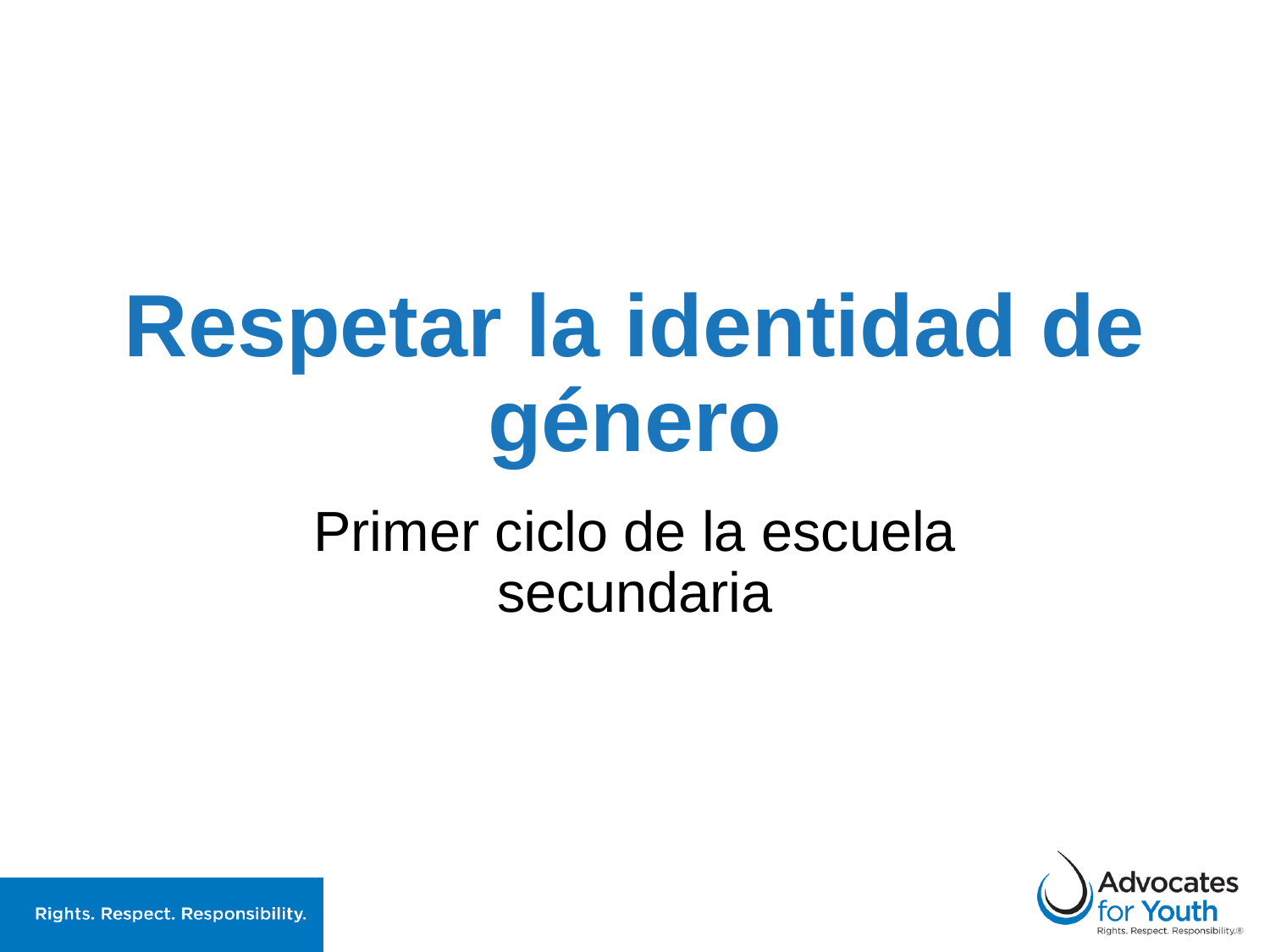

# Respetar la identidad de género
Primer ciclo de la escuela secundaria